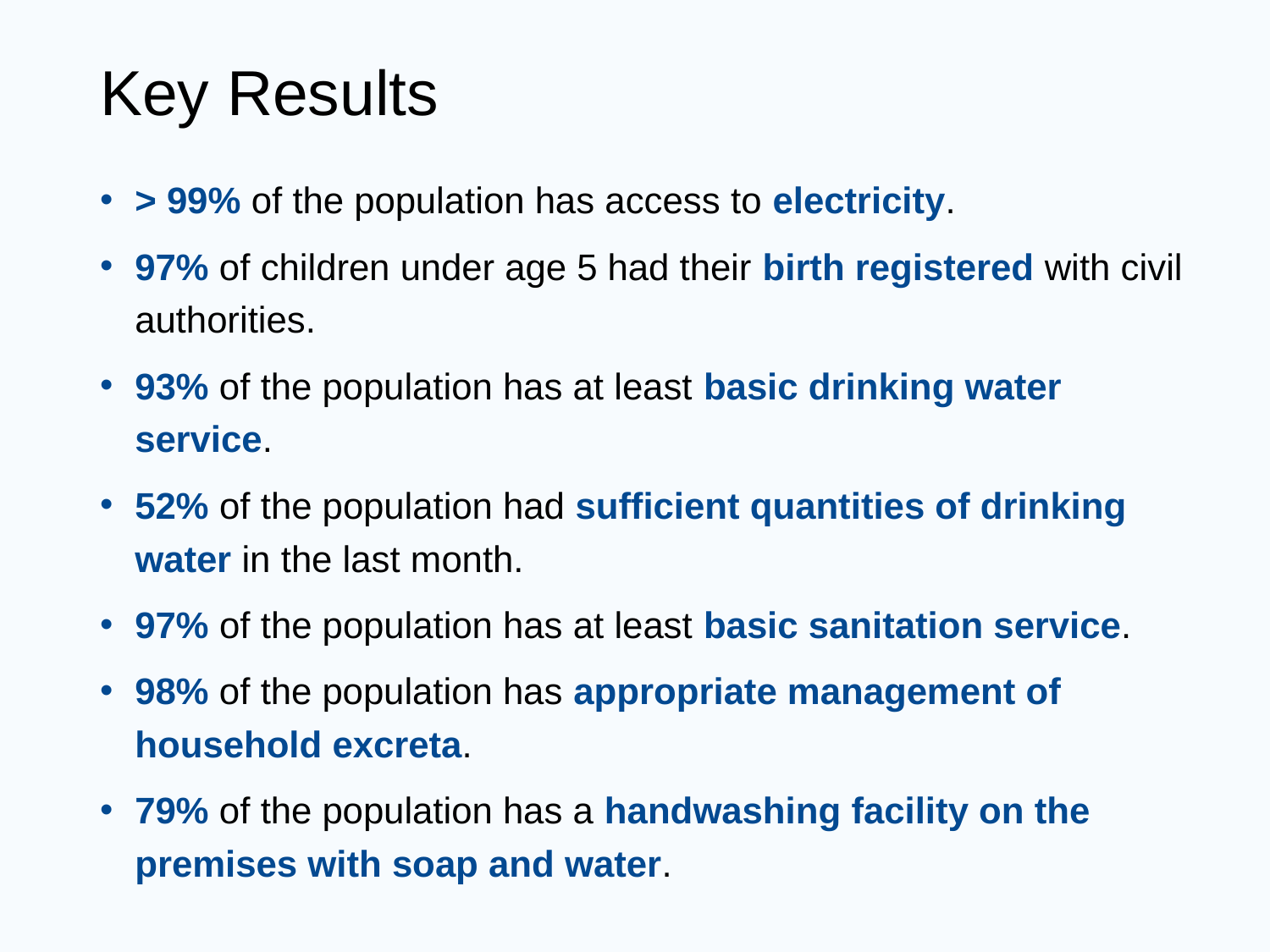

# Key Results
> 99% of the population has access to electricity.
97% of children under age 5 had their birth registered with civil authorities.
93% of the population has at least basic drinking water service.
52% of the population had sufficient quantities of drinking water in the last month.
97% of the population has at least basic sanitation service.
98% of the population has appropriate management of household excreta.
79% of the population has a handwashing facility on the premises with soap and water.